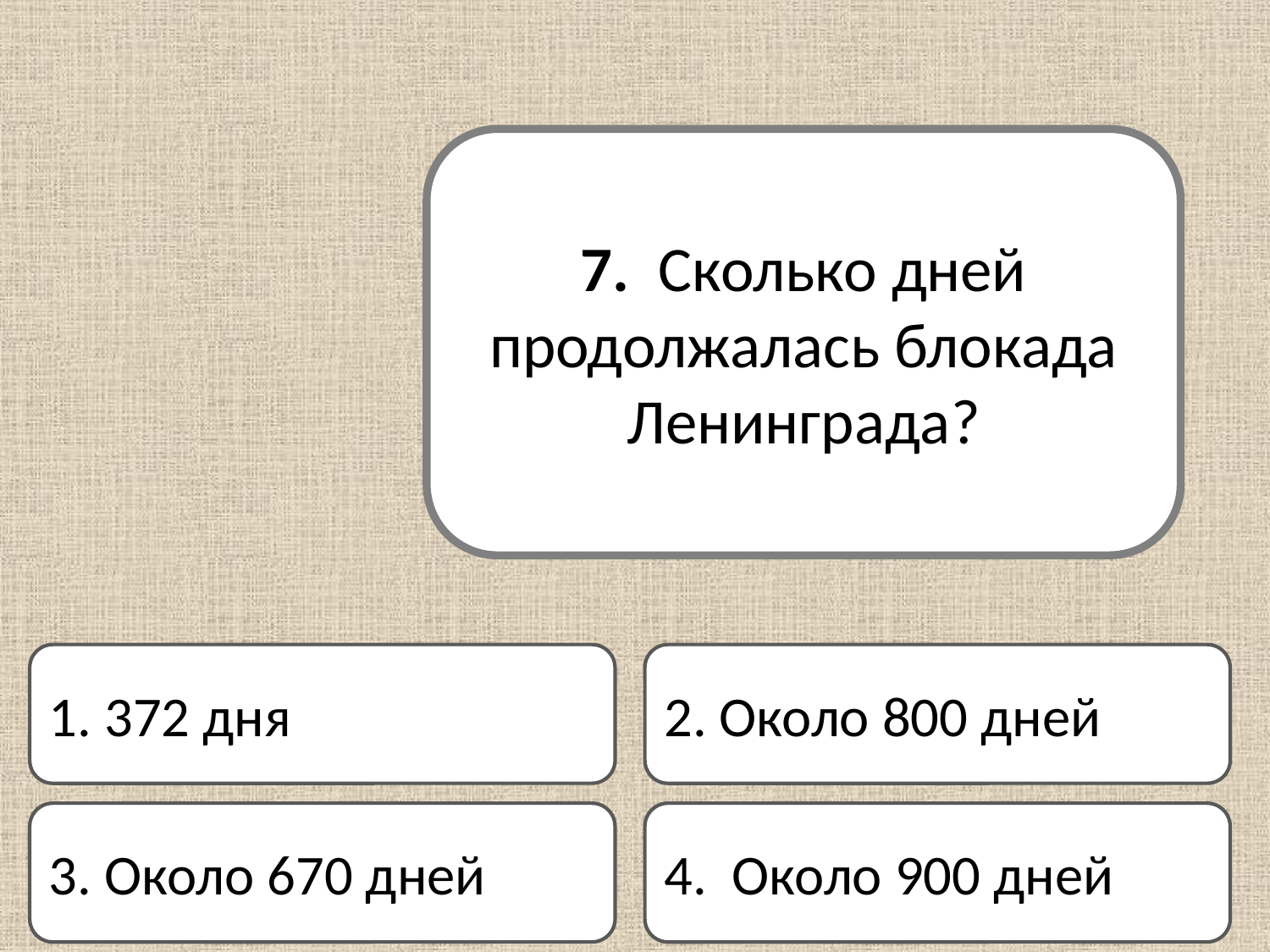

7.  Сколько дней продолжалась блокада Ленинграда?
1. 372 дня
2. Около 800 дней
3. Около 670 дней
4.  Около 900 дней